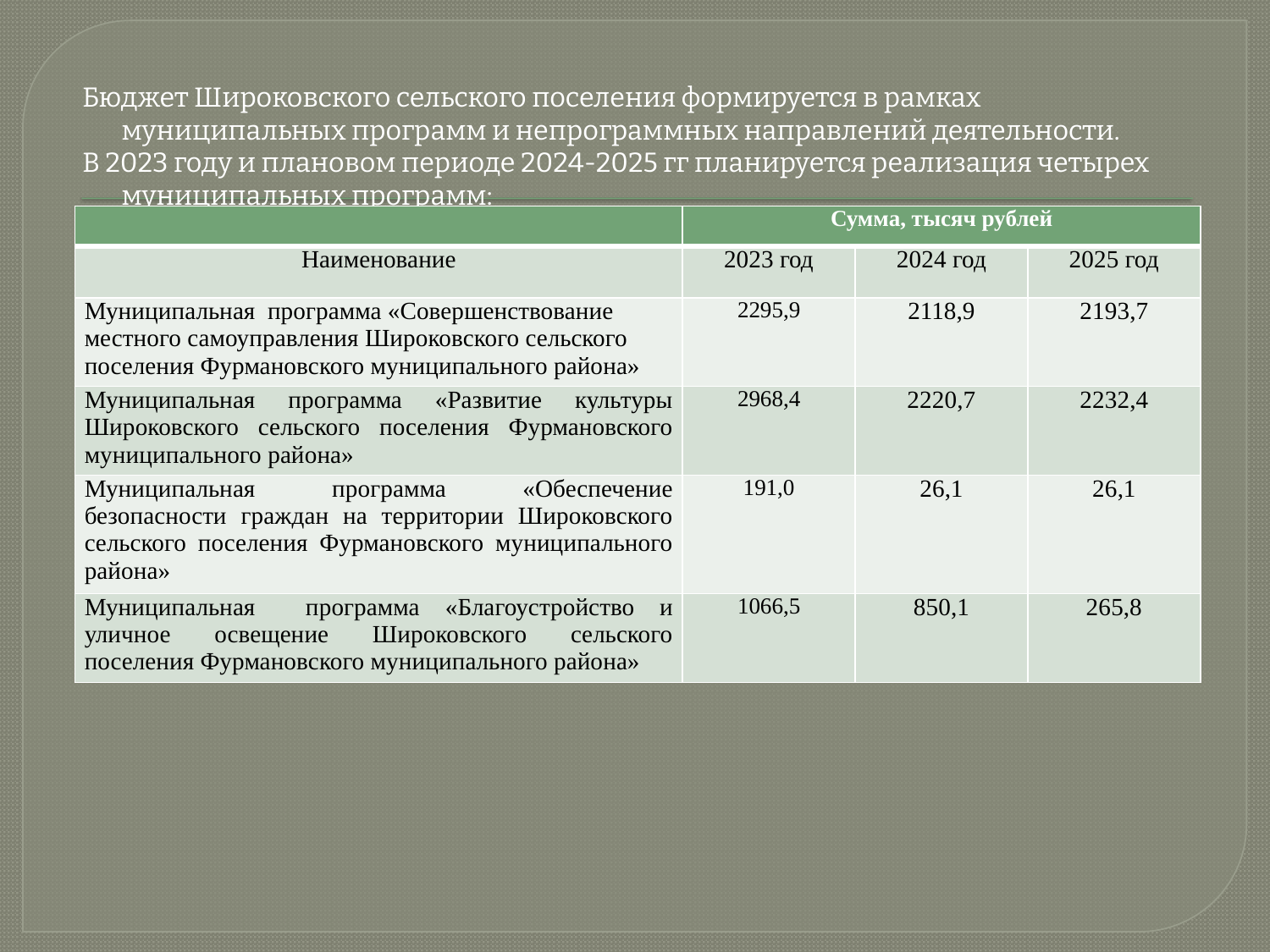

Бюджет Широковского сельского поселения формируется в рамках   муниципальных программ и непрограммных направлений деятельности.
В 2023 году и плановом периоде 2024-2025 гг планируется реализация четырех муниципальных программ:
|  | Сумма, тысяч рублей |  |  |
| --- | --- | --- | --- |
| Наименование | 2023 год | 2024 год | 2025 год |
| Муниципальная программа «Совершенствование местного самоуправления Широковского сельского поселения Фурмановского муниципального района» | 2295,9 | 2118,9 | 2193,7 |
| Муниципальная программа «Развитие культуры Широковского сельского поселения Фурмановского муниципального района» | 2968,4 | 2220,7 | 2232,4 |
| Муниципальная программа «Обеспечение безопасности граждан на территории Широковского сельского поселения Фурмановского муниципального района» | 191,0 | 26,1 | 26,1 |
| Муниципальная программа «Благоустройство и уличное освещение Широковского сельского поселения Фурмановского муниципального района» | 1066,5 | 850,1 | 265,8 |